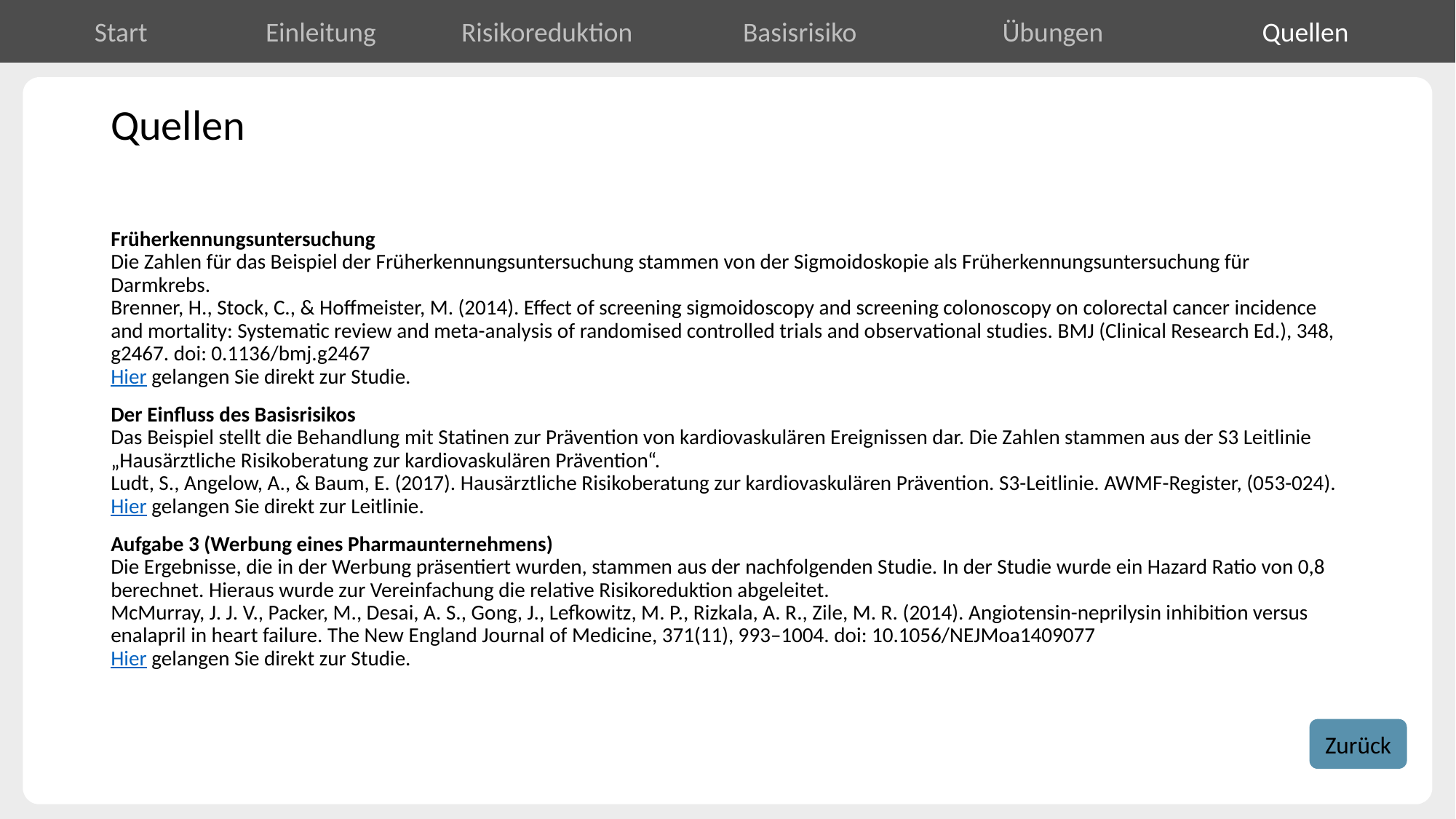

Start
Einleitung
Risikoreduktion
Basisrisiko
Übungen
Quellen
# Quellen
Früherkennungsuntersuchung
Die Zahlen für das Beispiel der Früherkennungsuntersuchung stammen von der Sigmoidoskopie als Früherkennungsuntersuchung für Darmkrebs.
Brenner, H., Stock, C., & Hoffmeister, M. (2014). Effect of screening sigmoidoscopy and screening colonoscopy on colorectal cancer incidence and mortality: Systematic review and meta-analysis of randomised controlled trials and observational studies. BMJ (Clinical Research Ed.), 348, g2467. doi: 0.1136/bmj.g2467
Hier gelangen Sie direkt zur Studie.
Der Einfluss des Basisrisikos
Das Beispiel stellt die Behandlung mit Statinen zur Prävention von kardiovaskulären Ereignissen dar. Die Zahlen stammen aus der S3 Leitlinie „Hausärztliche Risikoberatung zur kardiovaskulären Prävention“.
Ludt, S., Angelow, A., & Baum, E. (2017). Hausärztliche Risikoberatung zur kardiovaskulären Prävention. S3-Leitlinie. AWMF-Register, (053-024).
Hier gelangen Sie direkt zur Leitlinie.
Aufgabe 3 (Werbung eines Pharmaunternehmens)
Die Ergebnisse, die in der Werbung präsentiert wurden, stammen aus der nachfolgenden Studie. In der Studie wurde ein Hazard Ratio von 0,8 berechnet. Hieraus wurde zur Vereinfachung die relative Risikoreduktion abgeleitet.
McMurray, J. J. V., Packer, M., Desai, A. S., Gong, J., Lefkowitz, M. P., Rizkala, A. R., Zile, M. R. (2014). Angiotensin-neprilysin inhibition versus enalapril in heart failure. The New England Journal of Medicine, 371(11), 993–1004. doi: 10.1056/NEJMoa1409077
Hier gelangen Sie direkt zur Studie.

Zurück